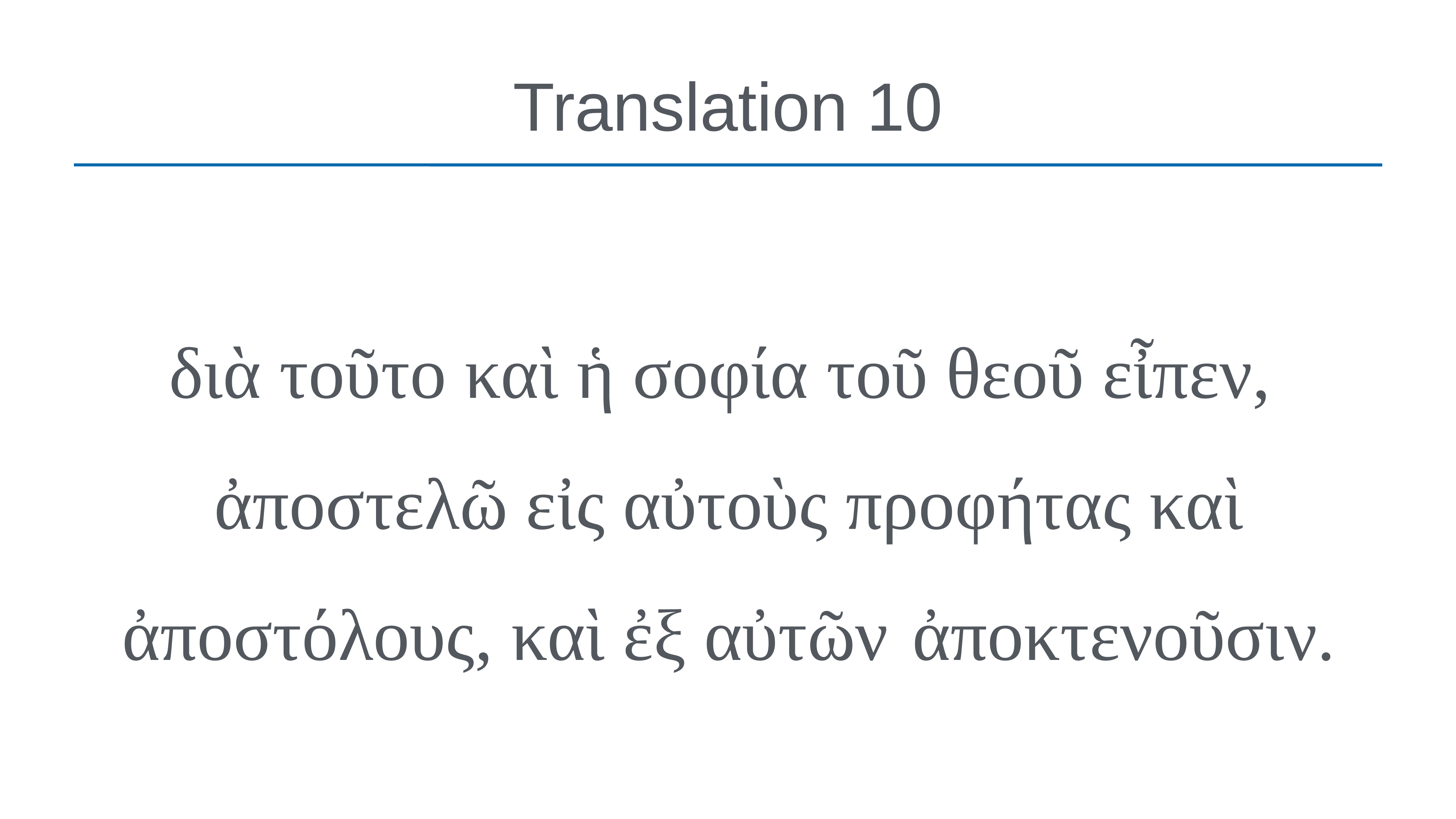

# Translation 10
διὰ τοῦτο καὶ ἡ σοφία τοῦ θεοῦ εἶπεν,
ἀποστελῶ εἰς αὐτοὺς προφήτας καὶ ἀποστόλους, καὶ ἐξ αὐτῶν  ἀποκτενοῦσιν.